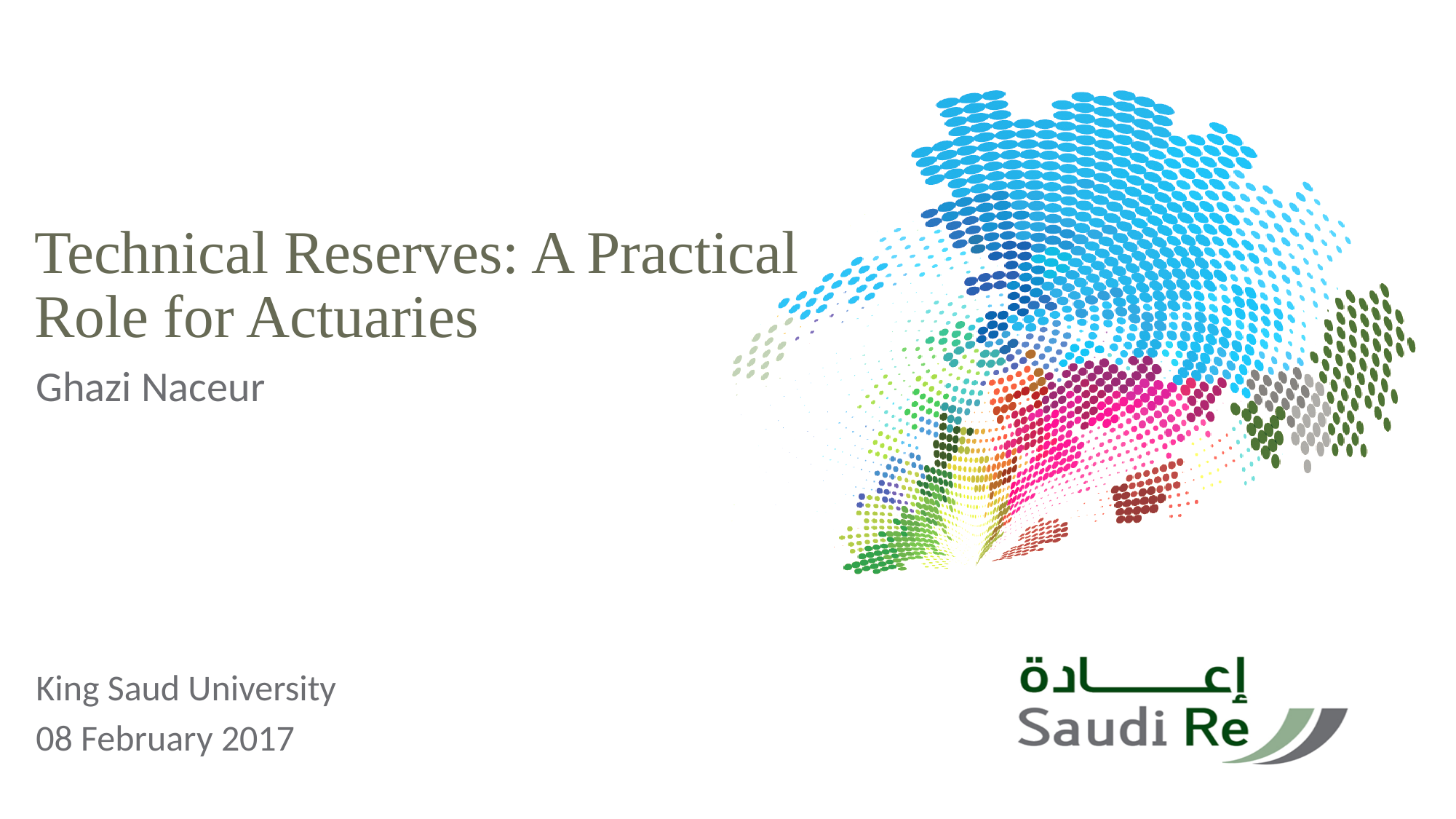

# Technical Reserves: A Practical Role for Actuaries
Ghazi Naceur

King Saud University
08 February 2017